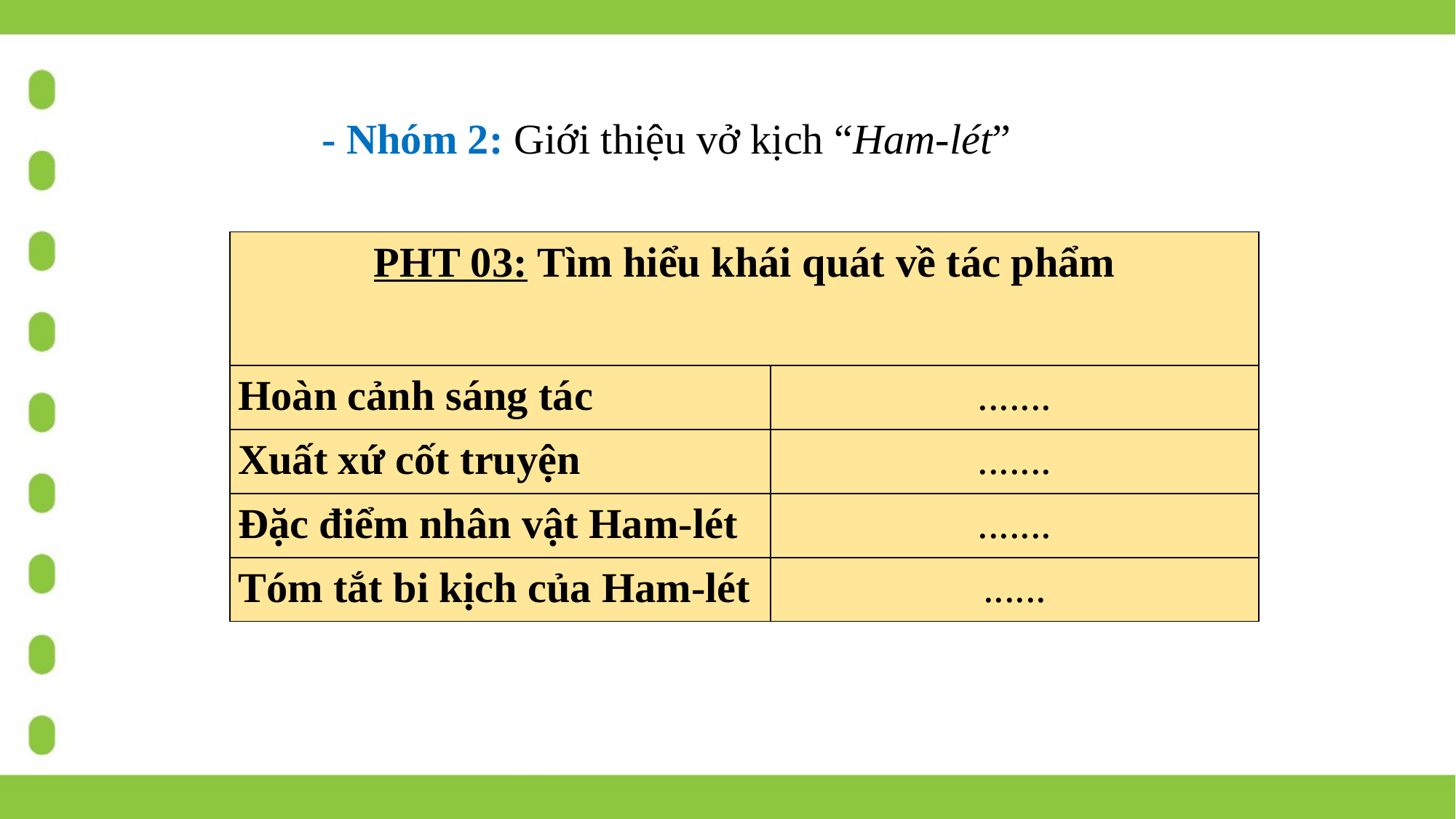

- Nhóm 2: Giới thiệu vở kịch “Ham-lét”
| PHT 03: Tìm hiểu khái quát về tác phẩm |  |
| --- | --- |
| Hoàn cảnh sáng tác | ....... |
| Xuất xứ cốt truyện | ....... |
| Đặc điểm nhân vật Ham-lét | ....... |
| Tóm tắt bi kịch của Ham-lét | ...... |